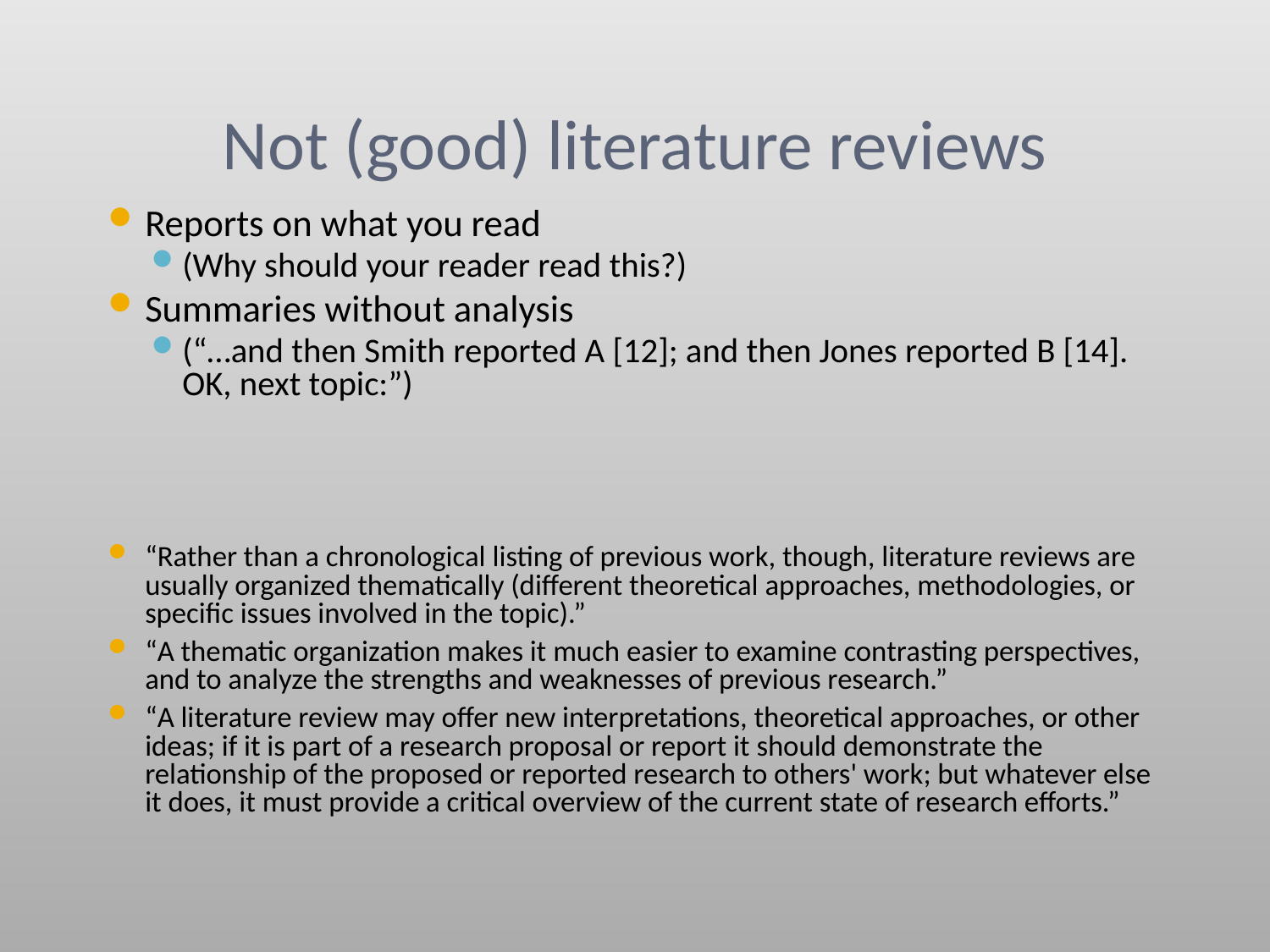

# Not (good) literature reviews
Reports on what you read
(Why should your reader read this?)
Summaries without analysis
(“…and then Smith reported A [12]; and then Jones reported B [14]. OK, next topic:”)

“Rather than a chronological listing of previous work, though, literature reviews are usually organized thematically (different theoretical approaches, methodologies, or specific issues involved in the topic).”
“A thematic organization makes it much easier to examine contrasting perspectives, and to analyze the strengths and weaknesses of previous research.”
“A literature review may offer new interpretations, theoretical approaches, or other ideas; if it is part of a research proposal or report it should demonstrate the relationship of the proposed or reported research to others' work; but whatever else it does, it must provide a critical overview of the current state of research efforts.”